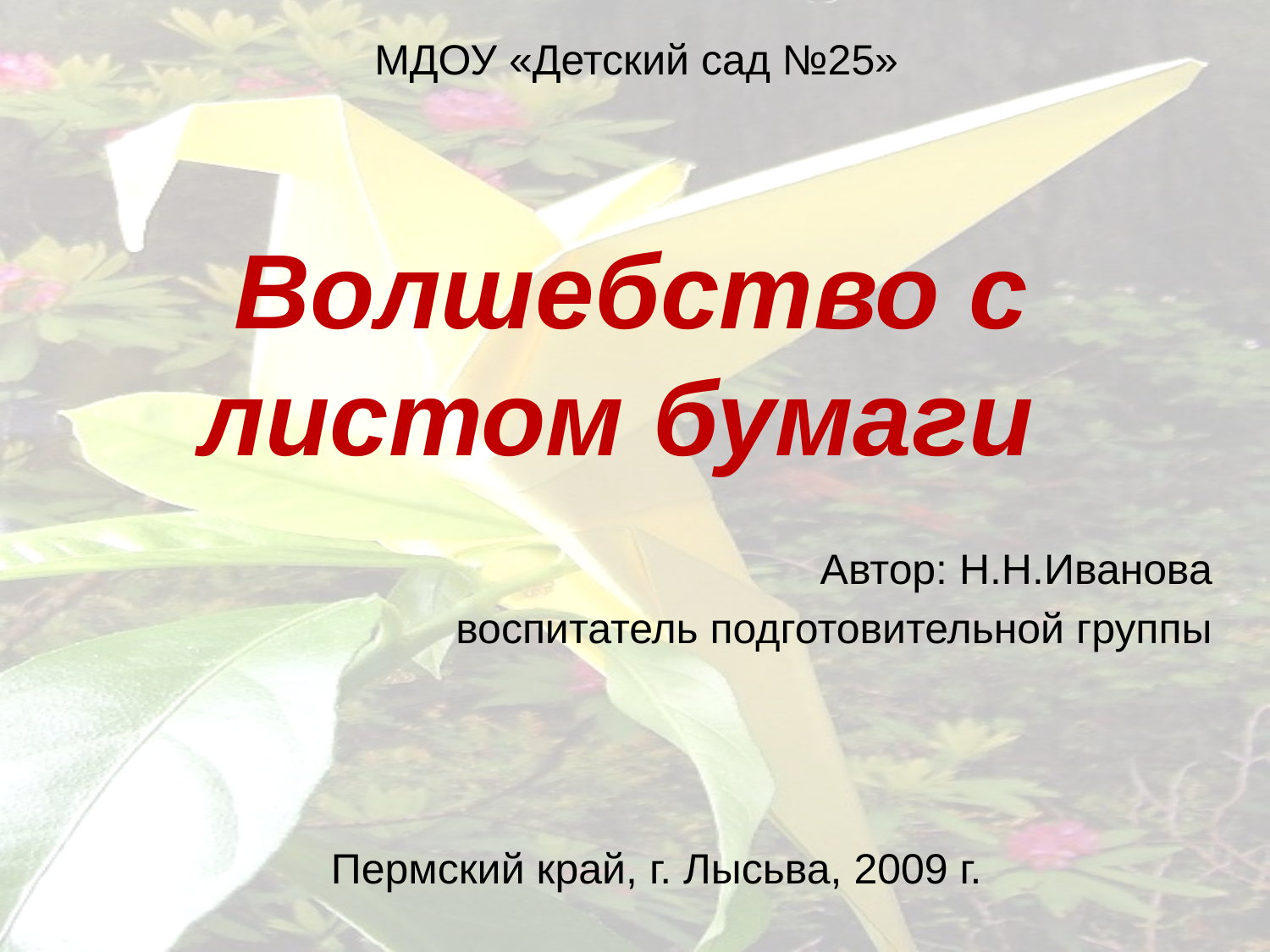

МДОУ «Детский сад №25»
# Волшебство с листом бумаги
Автор: Н.Н.Иванова
воспитатель подготовительной группы
Пермский край, г. Лысьва, 2009 г.